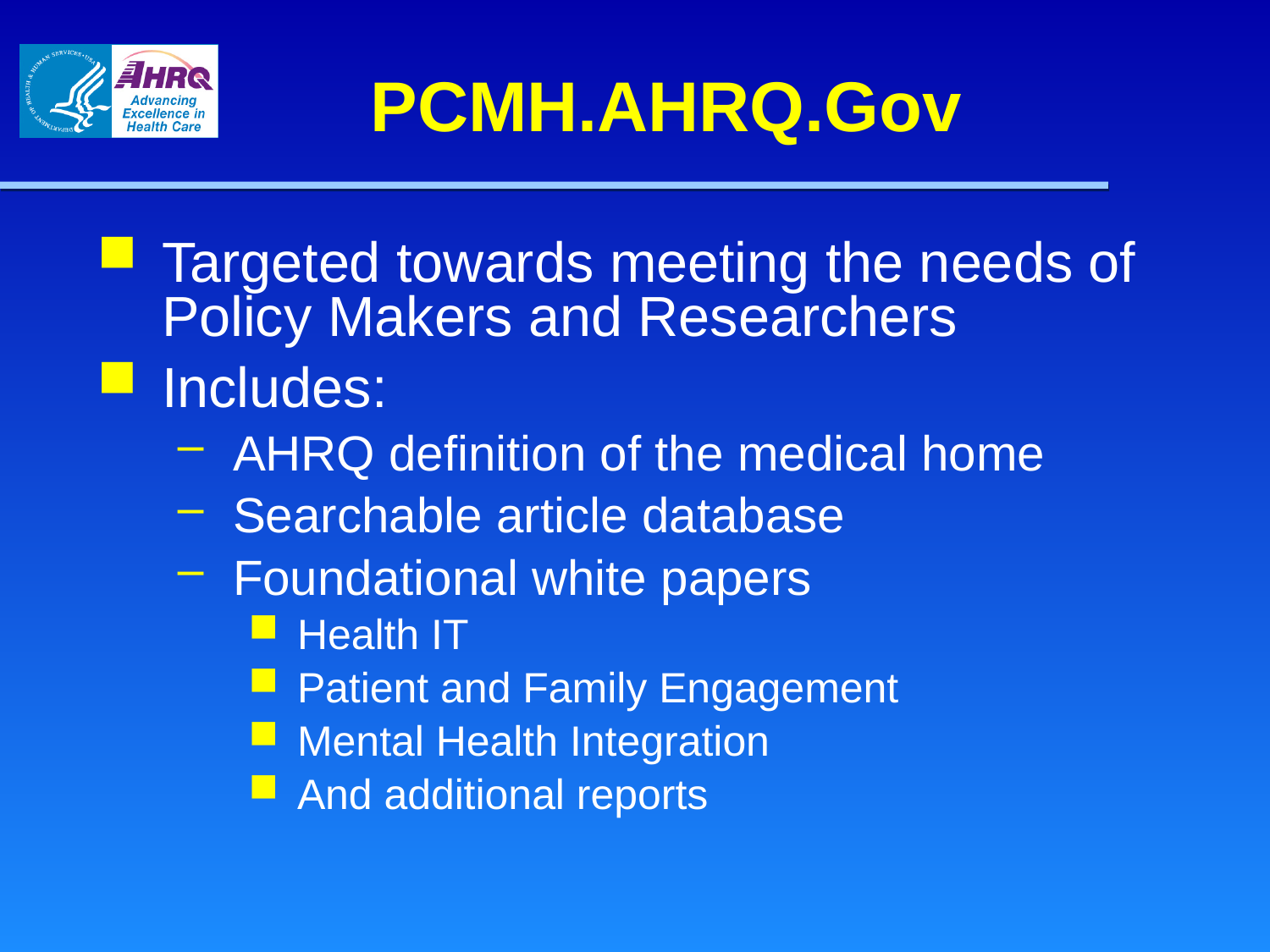

# PCMH.AHRQ.Gov
Targeted towards meeting the needs of Policy Makers and Researchers
Includes:
AHRQ definition of the medical home
Searchable article database
Foundational white papers
Health IT
Patient and Family Engagement
Mental Health Integration
And additional reports